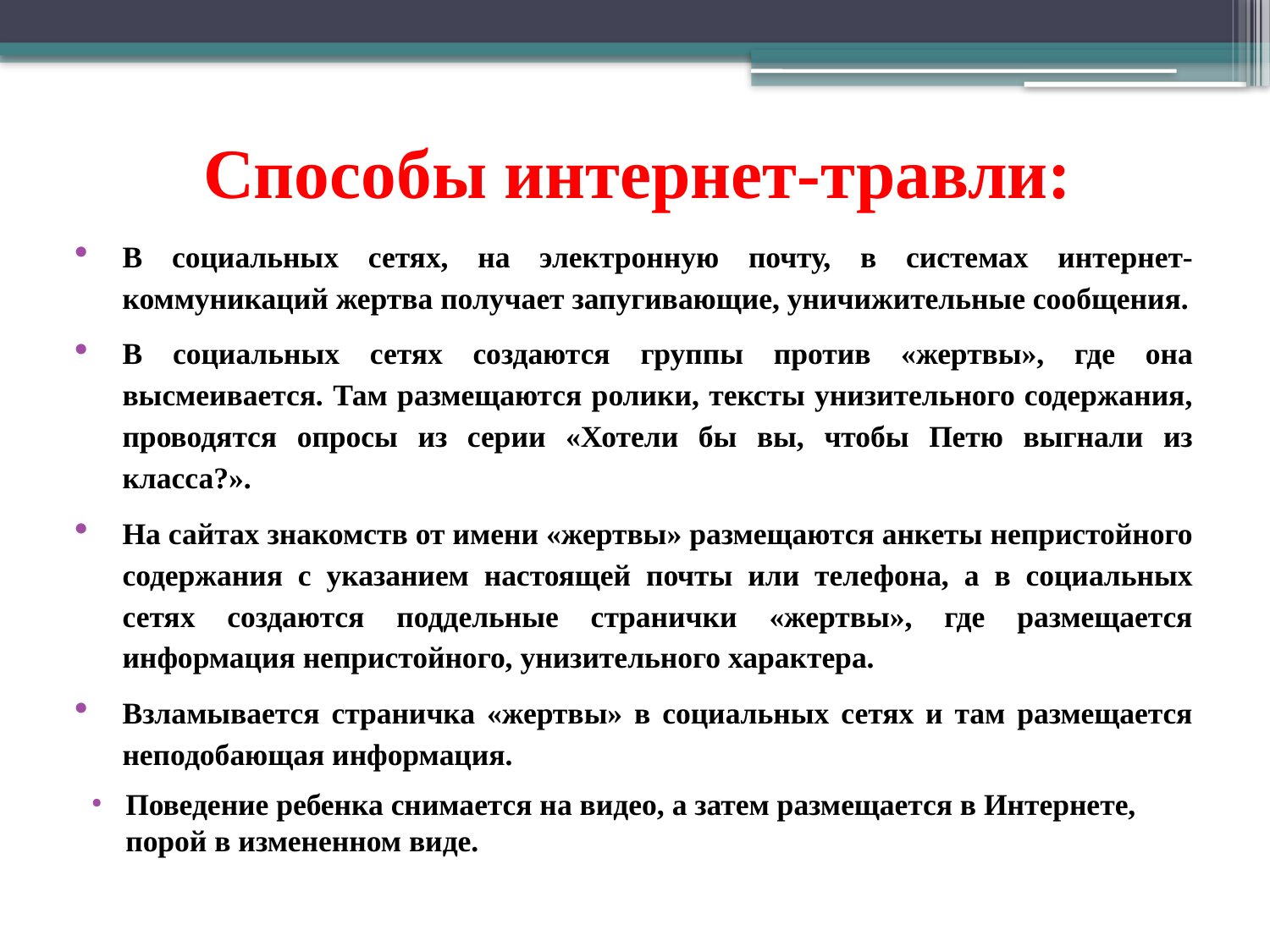

# Способы интернет-травли:
В социальных сетях, на электронную почту, в системах интернет-коммуникаций жертва получает запугивающие, уничижительные сообщения.
В социальных сетях создаются группы против «жертвы», где она высмеивается. Там размещаются ролики, тексты унизительного содержания, проводятся опросы из серии «Хотели бы вы, чтобы Петю выгнали из класса?».
На сайтах знакомств от имени «жертвы» размещаются анкеты непристойного содержания с указанием настоящей почты или телефона, а в социальных сетях создаются поддельные странички «жертвы», где размещается информация непристойного, унизительного характера.
Взламывается страничка «жертвы» в социальных сетях и там размещается неподобающая информация.
Поведение ребенка снимается на видео, а затем размещается в Интернете, порой в измененном виде.